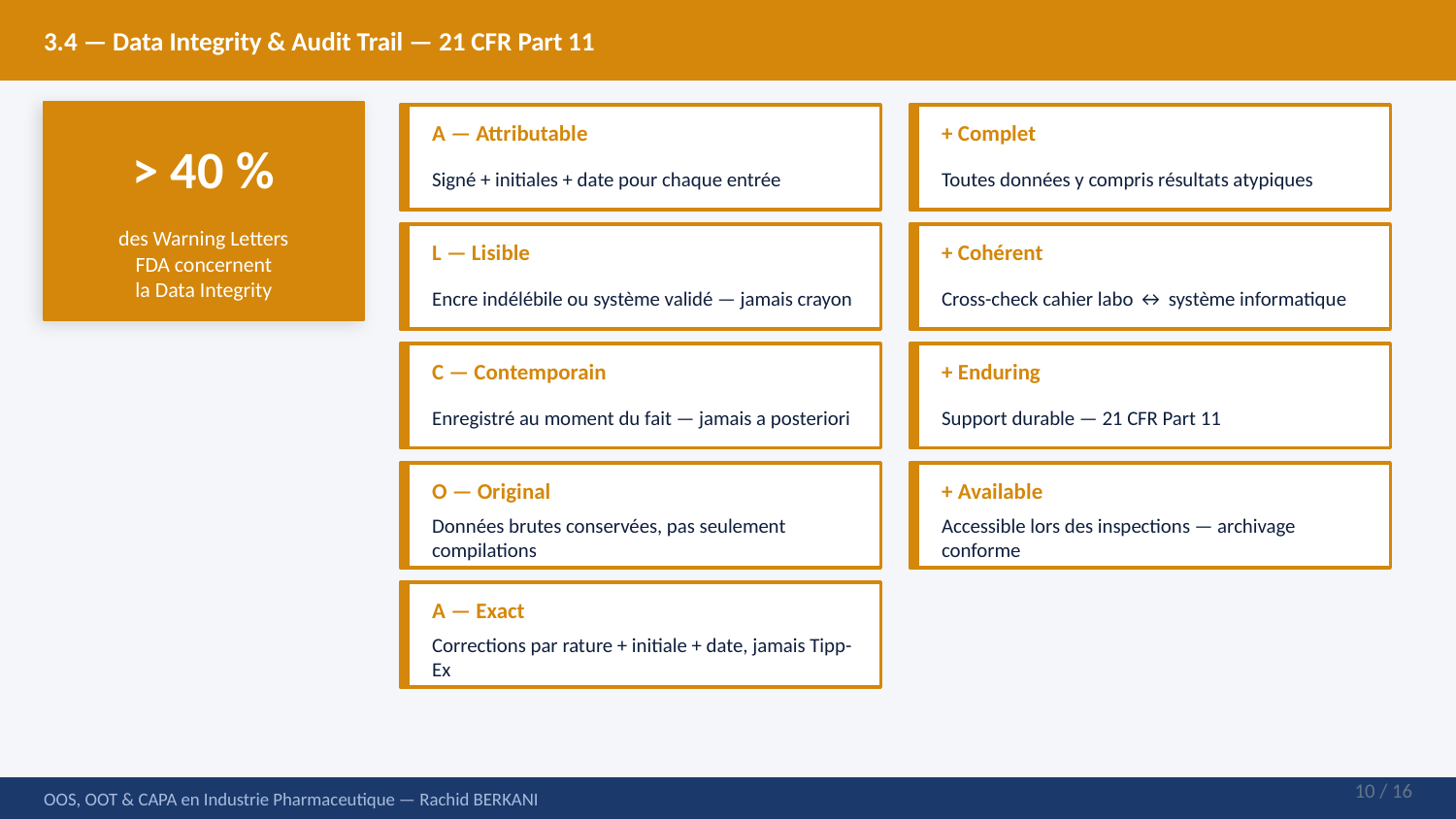

3.4 — Data Integrity & Audit Trail — 21 CFR Part 11

> 40 %
A — Attributable
+ Complet
Signé + initiales + date pour chaque entrée
Toutes données y compris résultats atypiques
des Warning Letters
FDA concernent
la Data Integrity

L — Lisible
+ Cohérent
Encre indélébile ou système validé — jamais crayon
Cross-check cahier labo ↔ système informatique

C — Contemporain
+ Enduring
Enregistré au moment du fait — jamais a posteriori
Support durable — 21 CFR Part 11

O — Original
+ Available
Données brutes conservées, pas seulement compilations
Accessible lors des inspections — archivage conforme

A — Exact
Corrections par rature + initiale + date, jamais Tipp-Ex
10 / 16

OOS, OOT & CAPA en Industrie Pharmaceutique — Rachid BERKANI